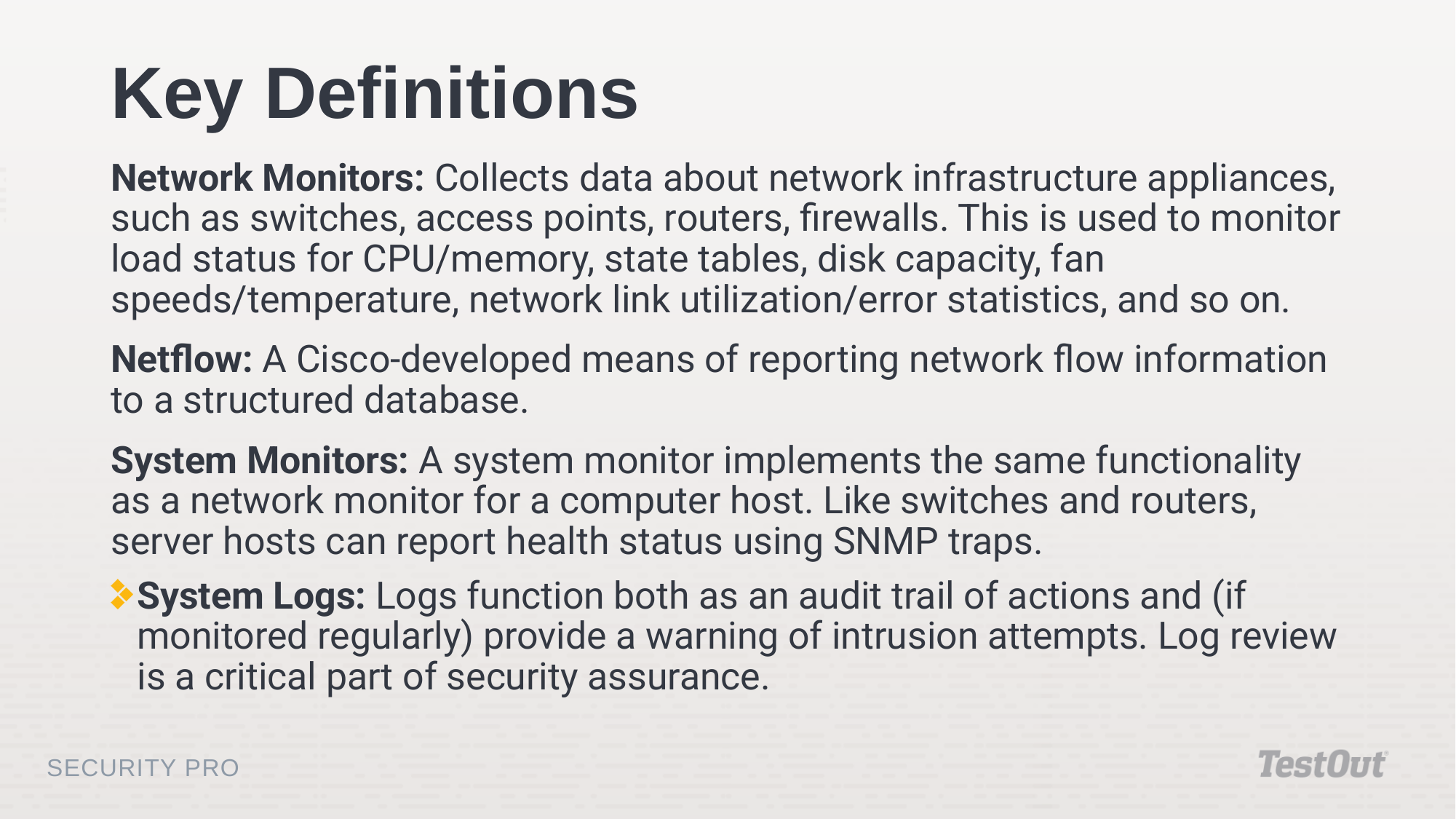

# Key Definitions
Network Monitors: Collects data about network infrastructure appliances, such as switches, access points, routers, firewalls. This is used to monitor load status for CPU/memory, state tables, disk capacity, fan speeds/temperature, network link utilization/error statistics, and so on.
Netflow: A Cisco-developed means of reporting network flow information to a structured database.
System Monitors: A system monitor implements the same functionality as a network monitor for a computer host. Like switches and routers, server hosts can report health status using SNMP traps.
System Logs: Logs function both as an audit trail of actions and (if monitored regularly) provide a warning of intrusion attempts. Log review is a critical part of security assurance.
Security Pro